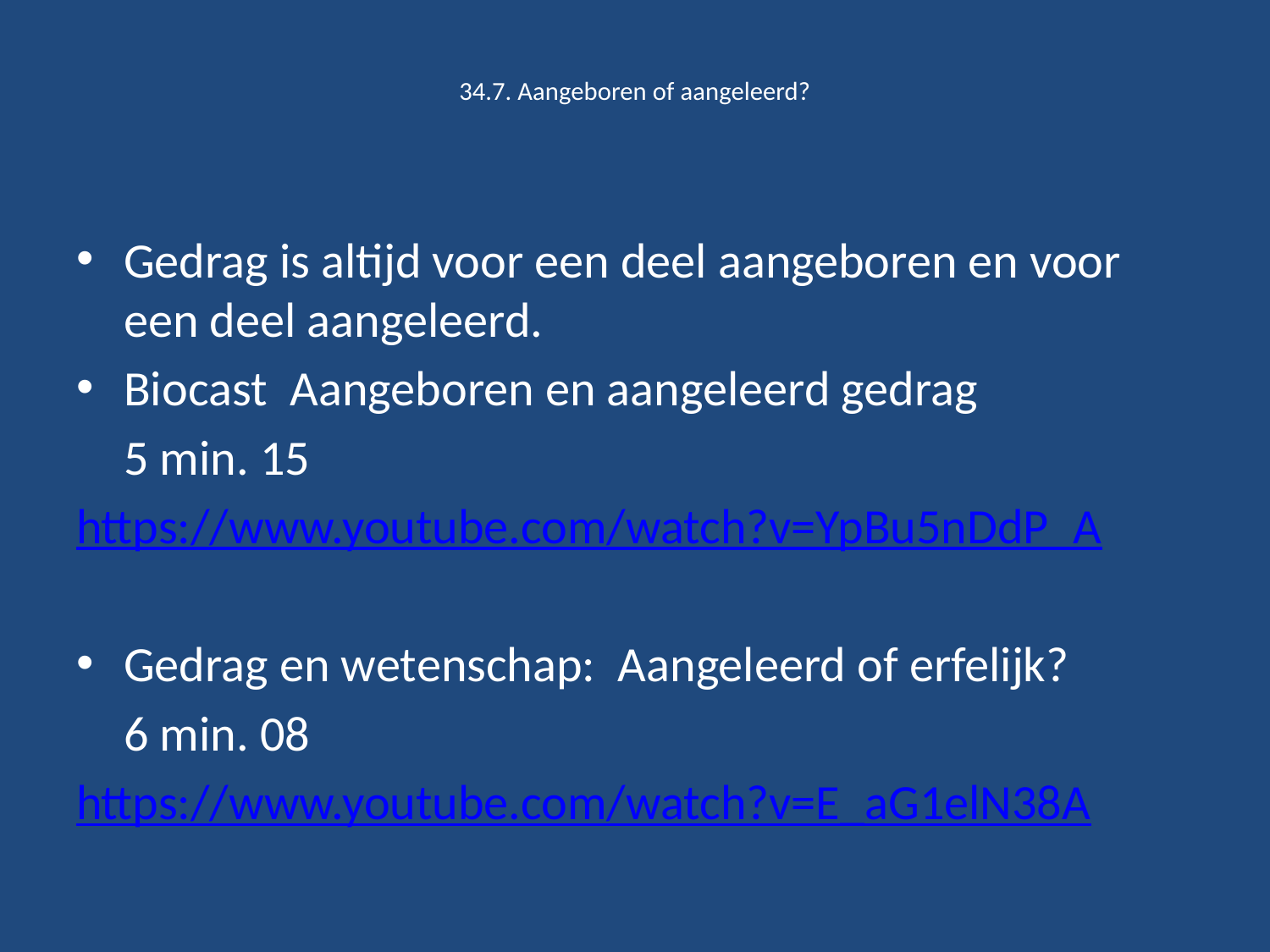

# 34.7. Aangeboren of aangeleerd?
Gedrag is altijd voor een deel aangeboren en voor een deel aangeleerd.
Biocast  Aangeboren en aangeleerd gedrag
	5 min. 15
https://www.youtube.com/watch?v=YpBu5nDdP_A

Gedrag en wetenschap:  Aangeleerd of erfelijk?
	6 min. 08
https://www.youtube.com/watch?v=E_aG1elN38A